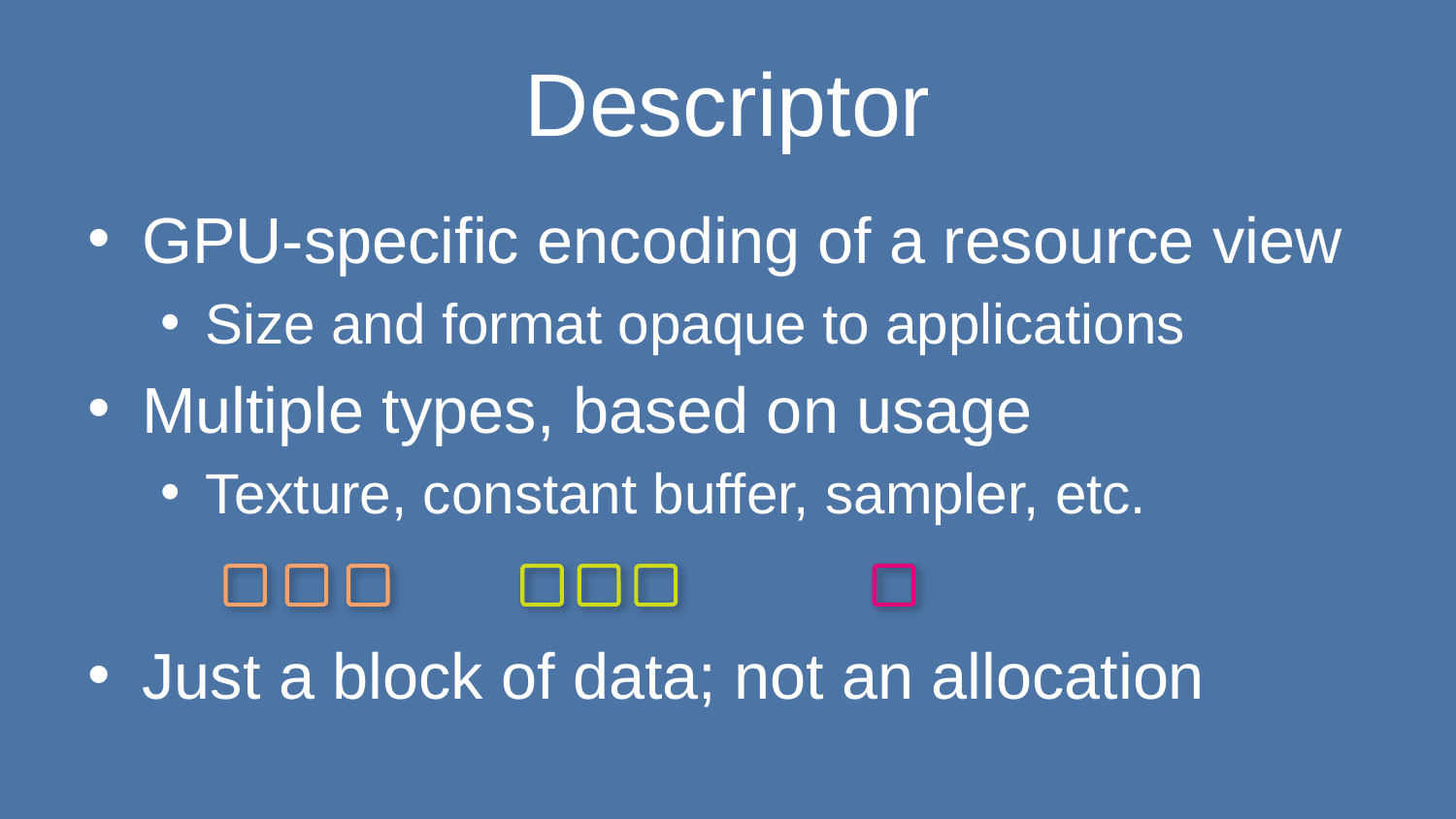

# Descriptor
GPU-specific encoding of a resource view
Size and format opaque to applications
Multiple types, based on usage
Texture, constant buffer, sampler, etc.

Just a block of data; not an allocation